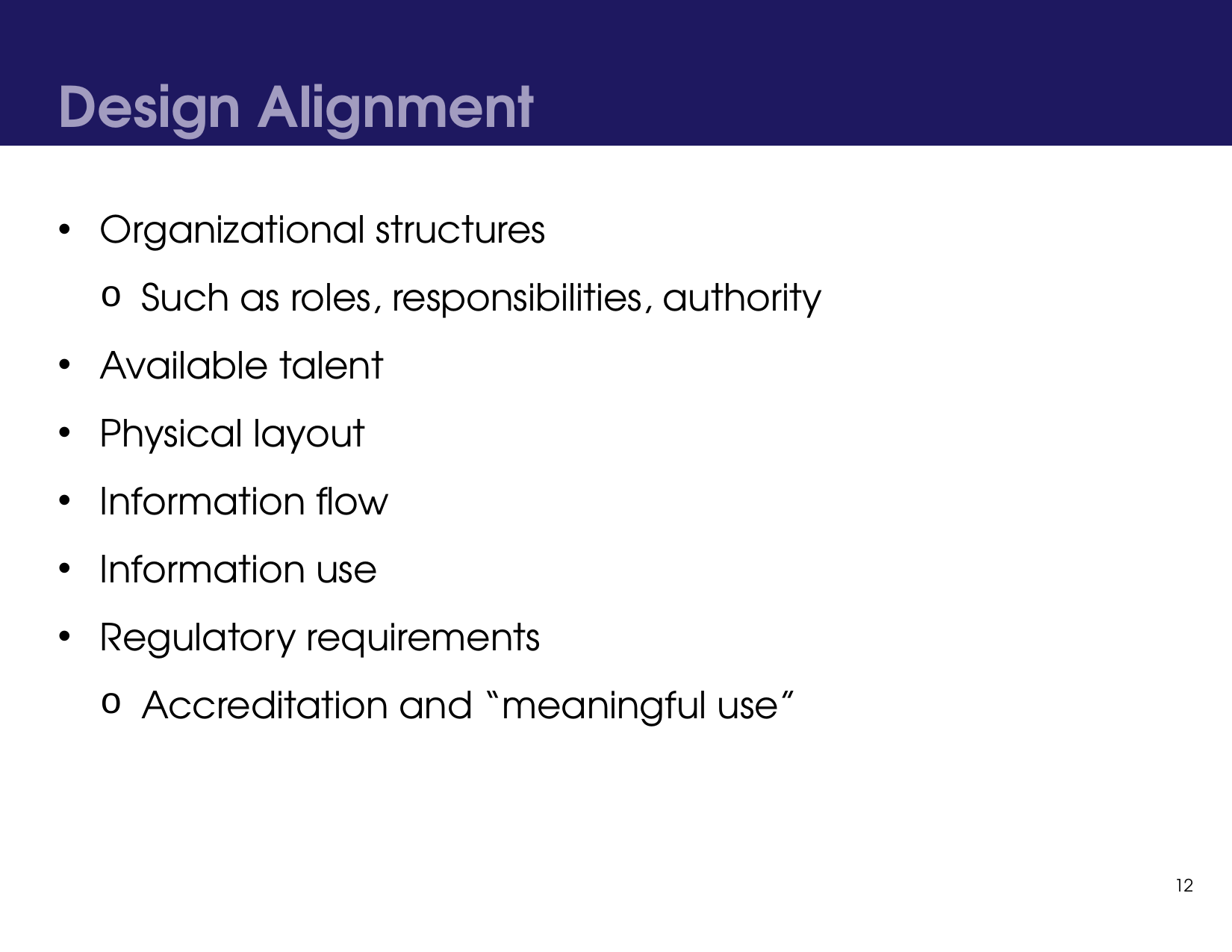

# Design Alignment
Organizational structures
Such as roles, responsibilities, authority
Available talent
Physical layout
Information flow
Information use
Regulatory requirements
Accreditation and “meaningful use”

12